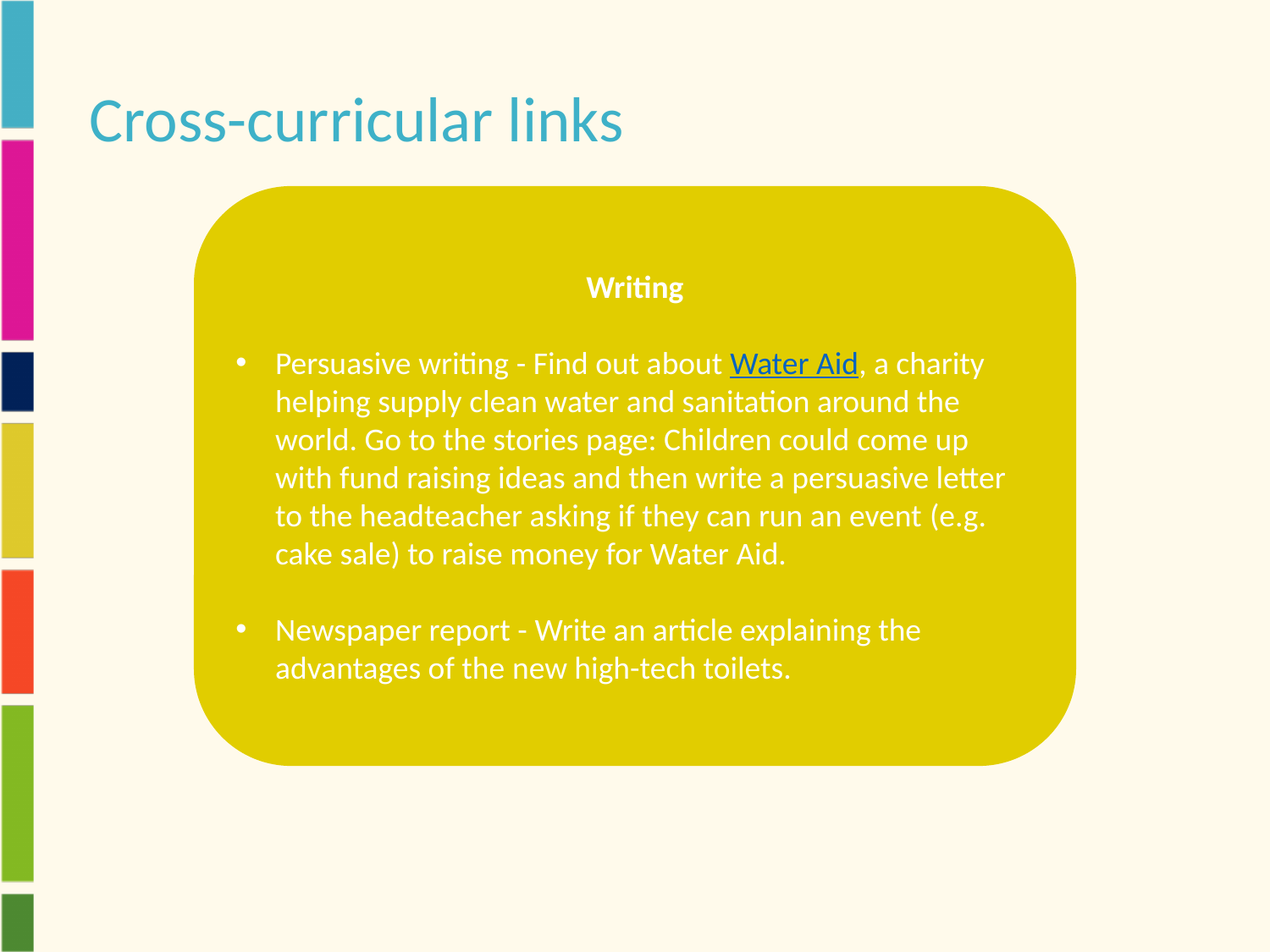

# Cross-curricular links
Writing

Persuasive writing - Find out about Water Aid, a charity helping supply clean water and sanitation around the world. Go to the stories page: Children could come up with fund raising ideas and then write a persuasive letter to the headteacher asking if they can run an event (e.g. cake sale) to raise money for Water Aid.

Newspaper report - Write an article explaining the advantages of the new high-tech toilets.